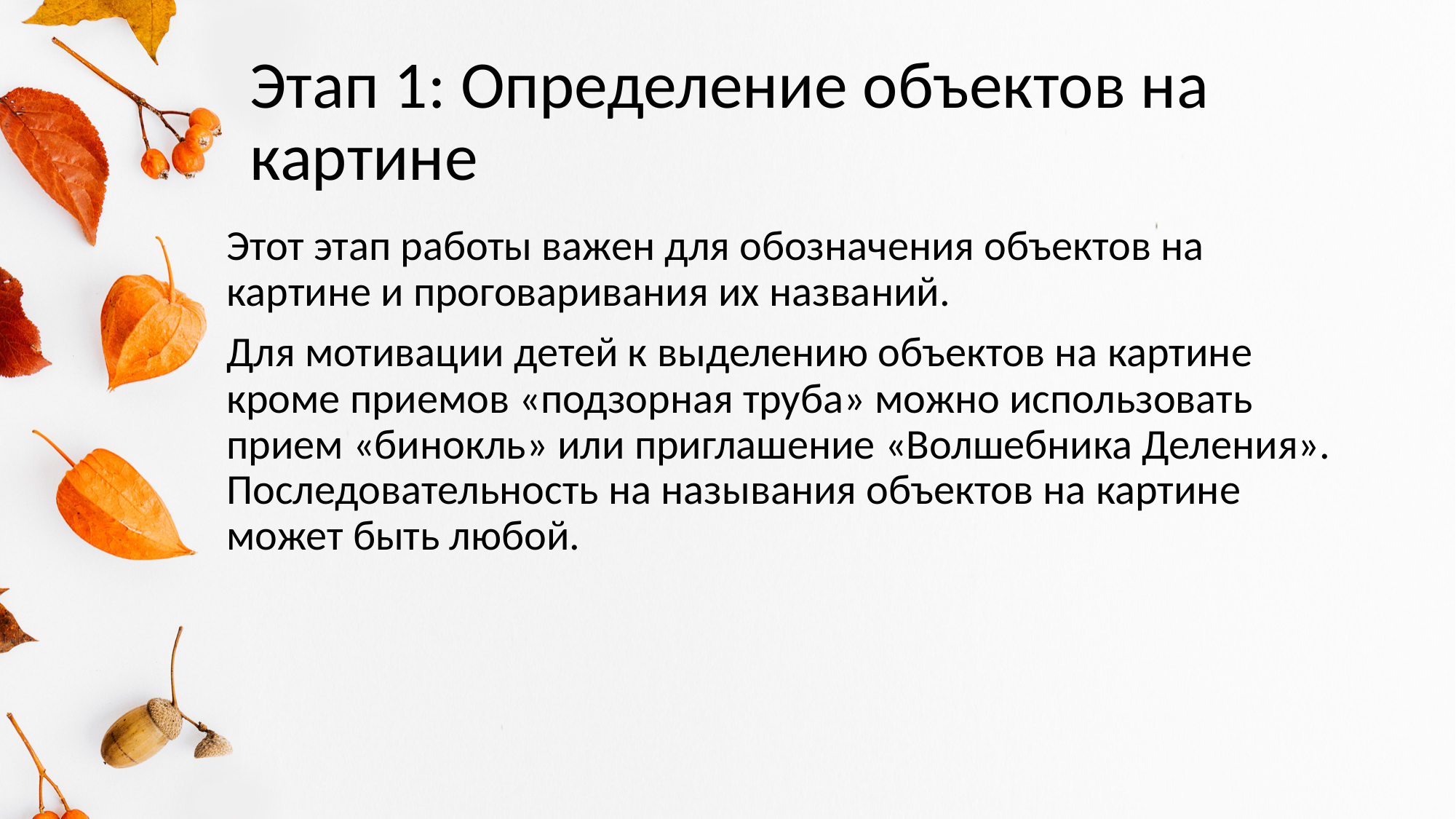

# Этап 1: Определение объектов на картине
Этот этап работы важен для обозначения объектов на картине и проговаривания их названий.
Для мотивации детей к выделению объектов на картине кроме приемов «подзорная труба» можно использовать прием «бинокль» или приглашение «Волшебника Деления». Последовательность на называния объектов на картине может быть любой.